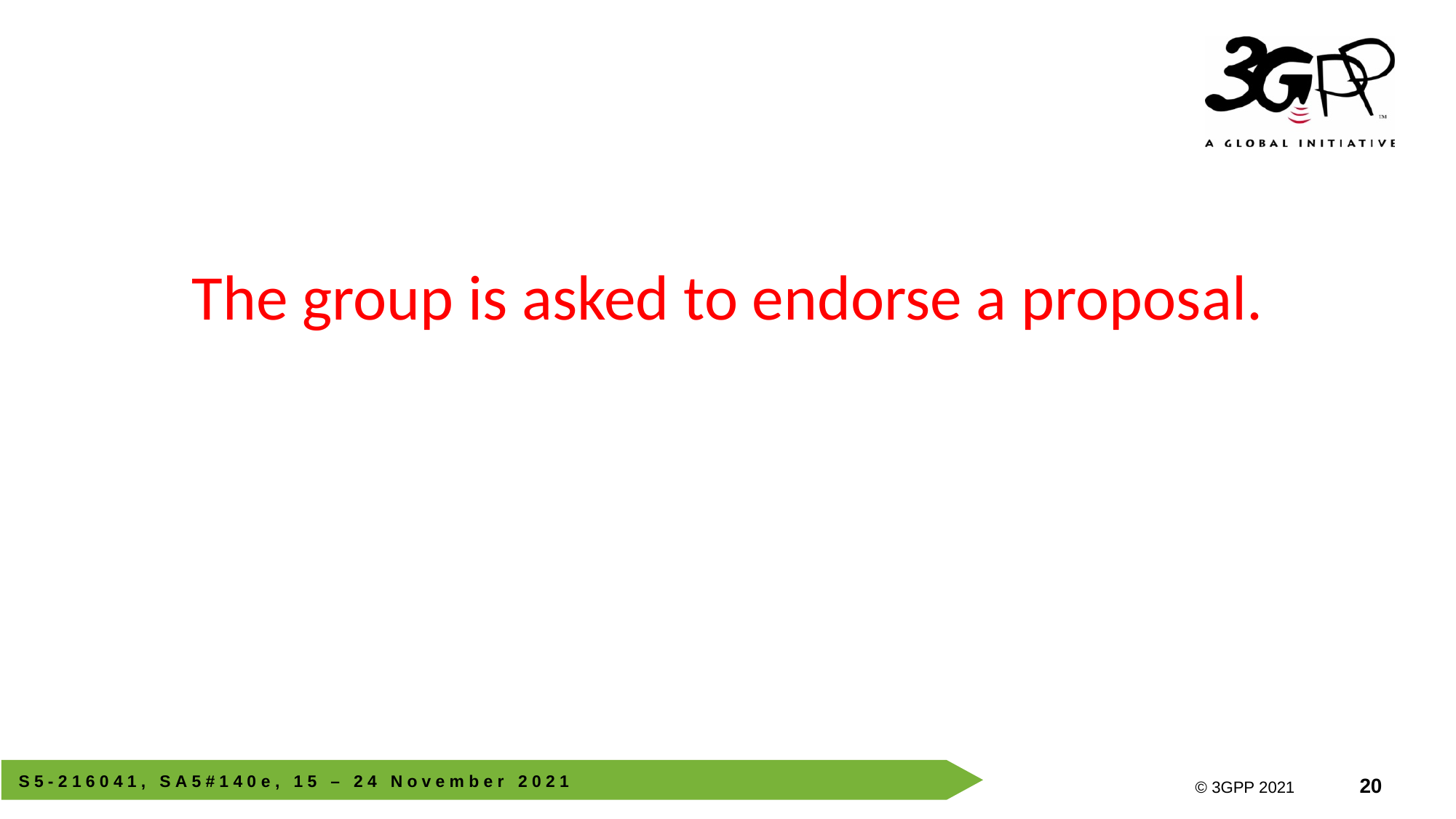

# The group is asked to endorse a proposal.